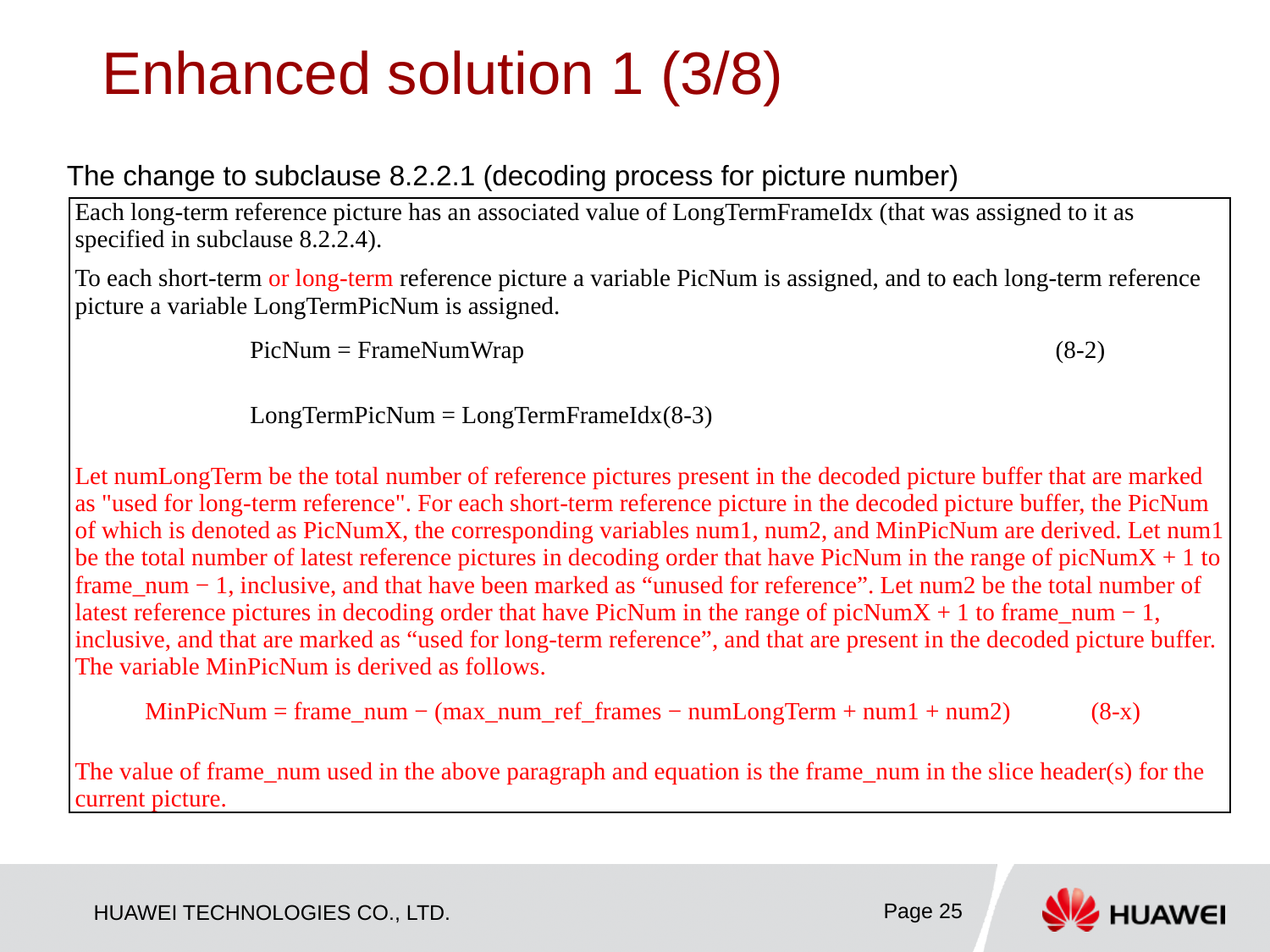

# Enhanced solution 1 (3/8)
The change to subclause 8.2.2.1 (decoding process for picture number)

| Each long-term reference picture has an associated value of LongTermFrameIdx (that was assigned to it as specified in subclause 8.2.2.4). To each short-term or long-term reference picture a variable PicNum is assigned, and to each long-term reference picture a variable LongTermPicNum is assigned. PicNum = FrameNumWrap (8‑2) LongTermPicNum = LongTermFrameIdx (8‑3) Let numLongTerm be the total number of reference pictures present in the decoded picture buffer that are marked as "used for long-term reference". For each short-term reference picture in the decoded picture buffer, the PicNum of which is denoted as PicNumX, the corresponding variables num1, num2, and MinPicNum are derived. Let num1 be the total number of latest reference pictures in decoding order that have PicNum in the range of picNumX + 1 to frame\_num − 1, inclusive, and that have been marked as “unused for reference”. Let num2 be the total number of latest reference pictures in decoding order that have PicNum in the range of picNumX + 1 to frame\_num − 1, inclusive, and that are marked as “used for long-term reference”, and that are present in the decoded picture buffer. The variable MinPicNum is derived as follows. MinPicNum = frame\_num − (max\_num\_ref\_frames − numLongTerm + num1 + num2) (8‑x) The value of frame\_num used in the above paragraph and equation is the frame\_num in the slice header(s) for the current picture. |
| --- |
Page 25